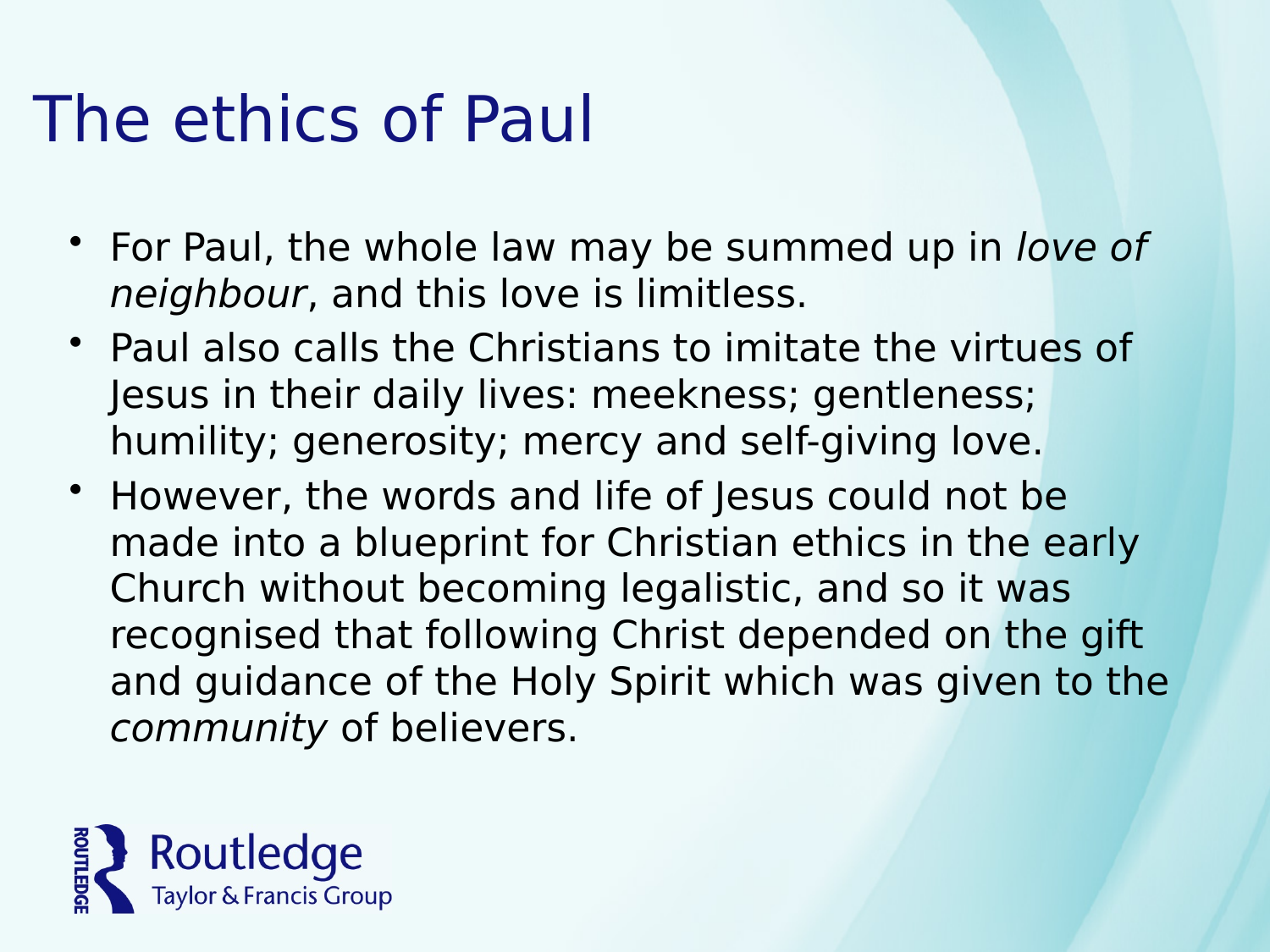

# The ethics of Paul
For Paul, the whole law may be summed up in love of neighbour, and this love is limitless.
Paul also calls the Christians to imitate the virtues of Jesus in their daily lives: meekness; gentleness; humility; generosity; mercy and self-giving love.
However, the words and life of Jesus could not be made into a blueprint for Christian ethics in the early Church without becoming legalistic, and so it was recognised that following Christ depended on the gift and guidance of the Holy Spirit which was given to the community of believers.